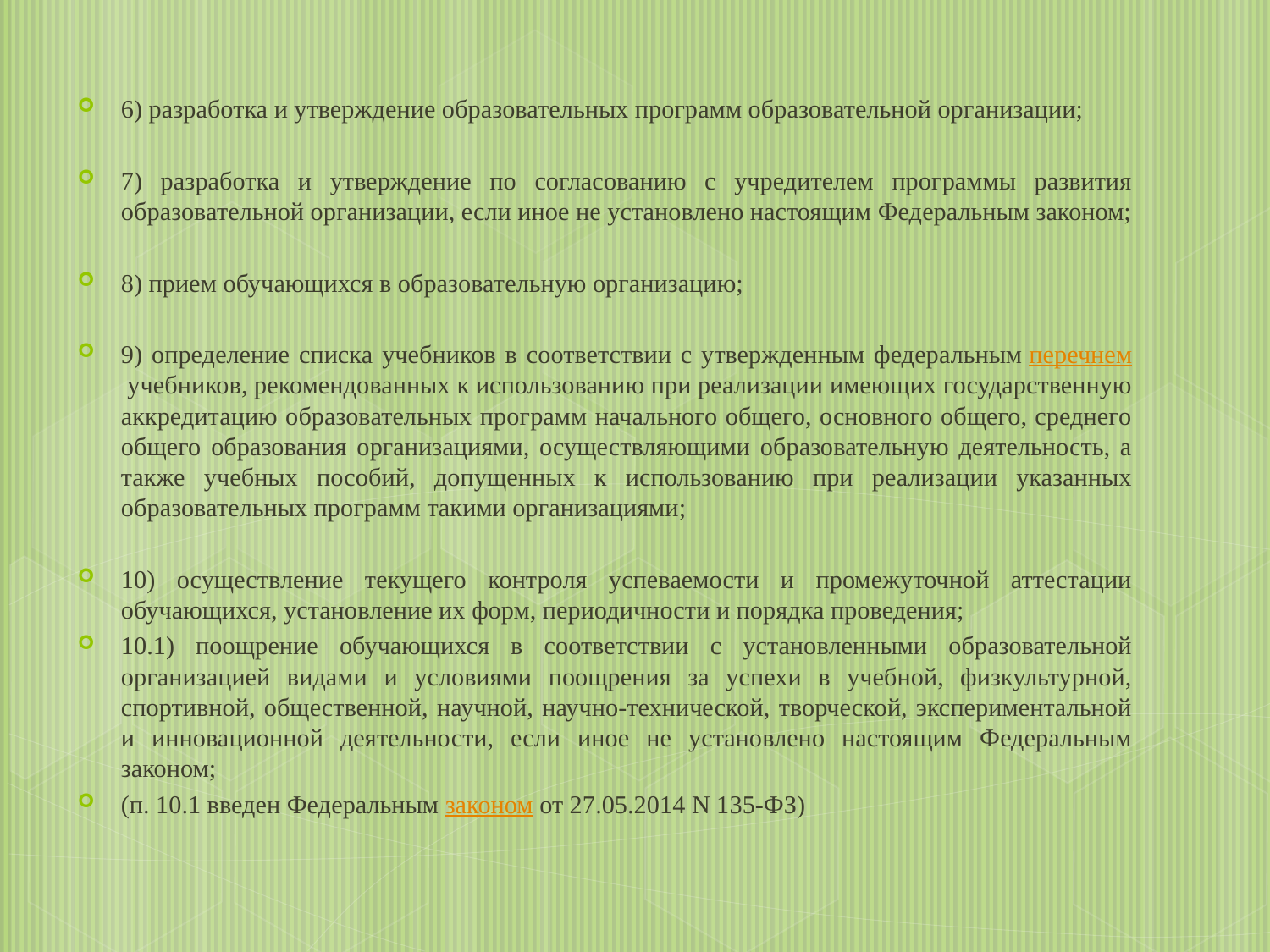

6) разработка и утверждение образовательных программ образовательной организации;

7) разработка и утверждение по согласованию с учредителем программы развития образовательной организации, если иное не установлено настоящим Федеральным законом;

8) прием обучающихся в образовательную организацию;

9) определение списка учебников в соответствии с утвержденным федеральным перечнем учебников, рекомендованных к использованию при реализации имеющих государственную аккредитацию образовательных программ начального общего, основного общего, среднего общего образования организациями, осуществляющими образовательную деятельность, а также учебных пособий, допущенных к использованию при реализации указанных образовательных программ такими организациями;

10) осуществление текущего контроля успеваемости и промежуточной аттестации обучающихся, установление их форм, периодичности и порядка проведения;
10.1) поощрение обучающихся в соответствии с установленными образовательной организацией видами и условиями поощрения за успехи в учебной, физкультурной, спортивной, общественной, научной, научно-технической, творческой, экспериментальной и инновационной деятельности, если иное не установлено настоящим Федеральным законом;
(п. 10.1 введен Федеральным законом от 27.05.2014 N 135-ФЗ)